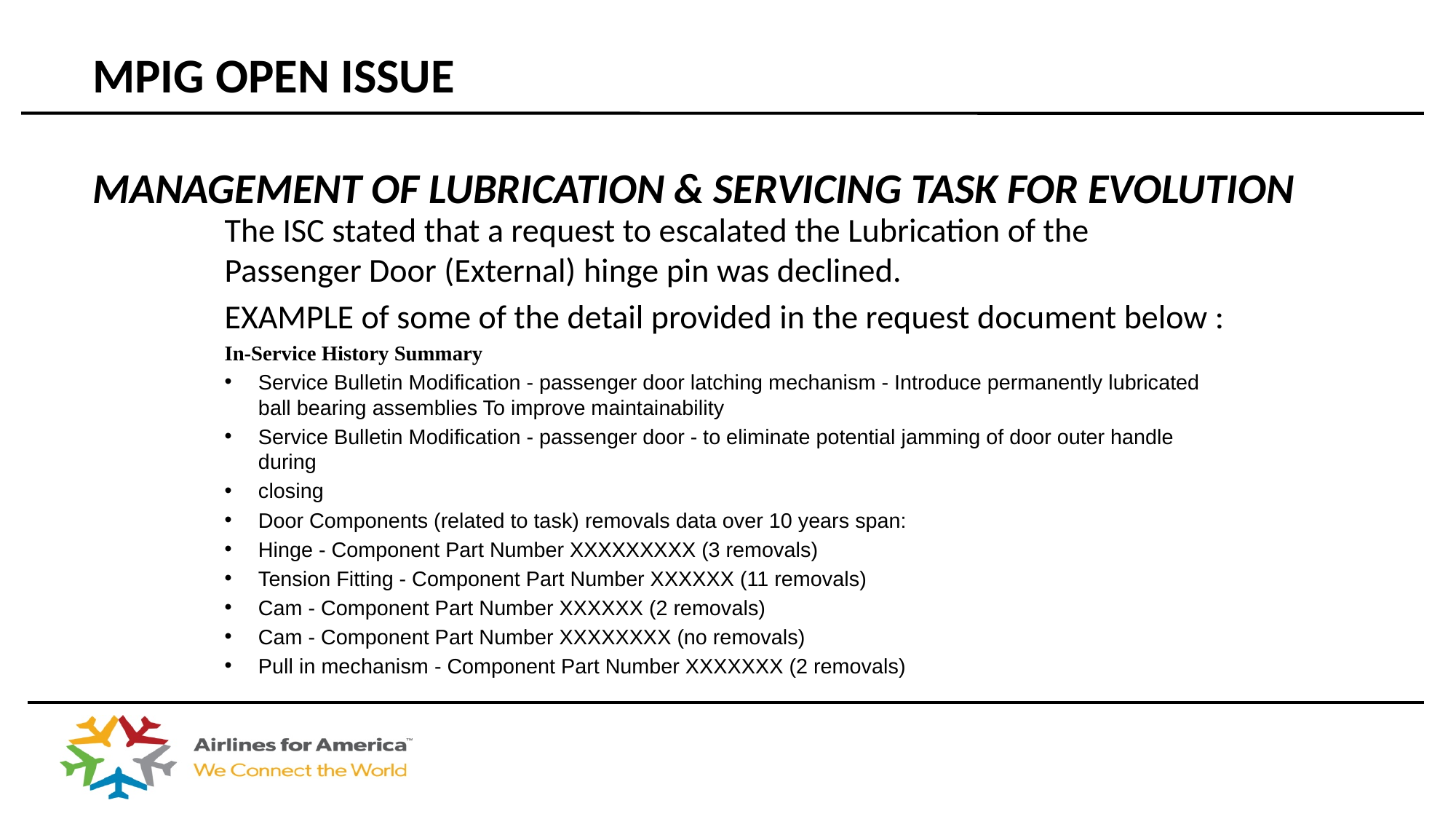

# MPIG Open Issue Management of Lubrication & Servicing Task for evolution
The ISC stated that a request to escalated the Lubrication of the Passenger Door (External) hinge pin was declined.
EXAMPLE of some of the detail provided in the request document below :
In-Service History Summary
Service Bulletin Modification - passenger door latching mechanism - Introduce permanently lubricated ball bearing assemblies To improve maintainability
Service Bulletin Modification - passenger door - to eliminate potential jamming of door outer handle during
closing
Door Components (related to task) removals data over 10 years span:
Hinge - Component Part Number XXXXXXXXX (3 removals)
Tension Fitting - Component Part Number XXXXXX (11 removals)
Cam - Component Part Number XXXXXX (2 removals)
Cam - Component Part Number XXXXXXXX (no removals)
Pull in mechanism - Component Part Number XXXXXXX (2 removals)